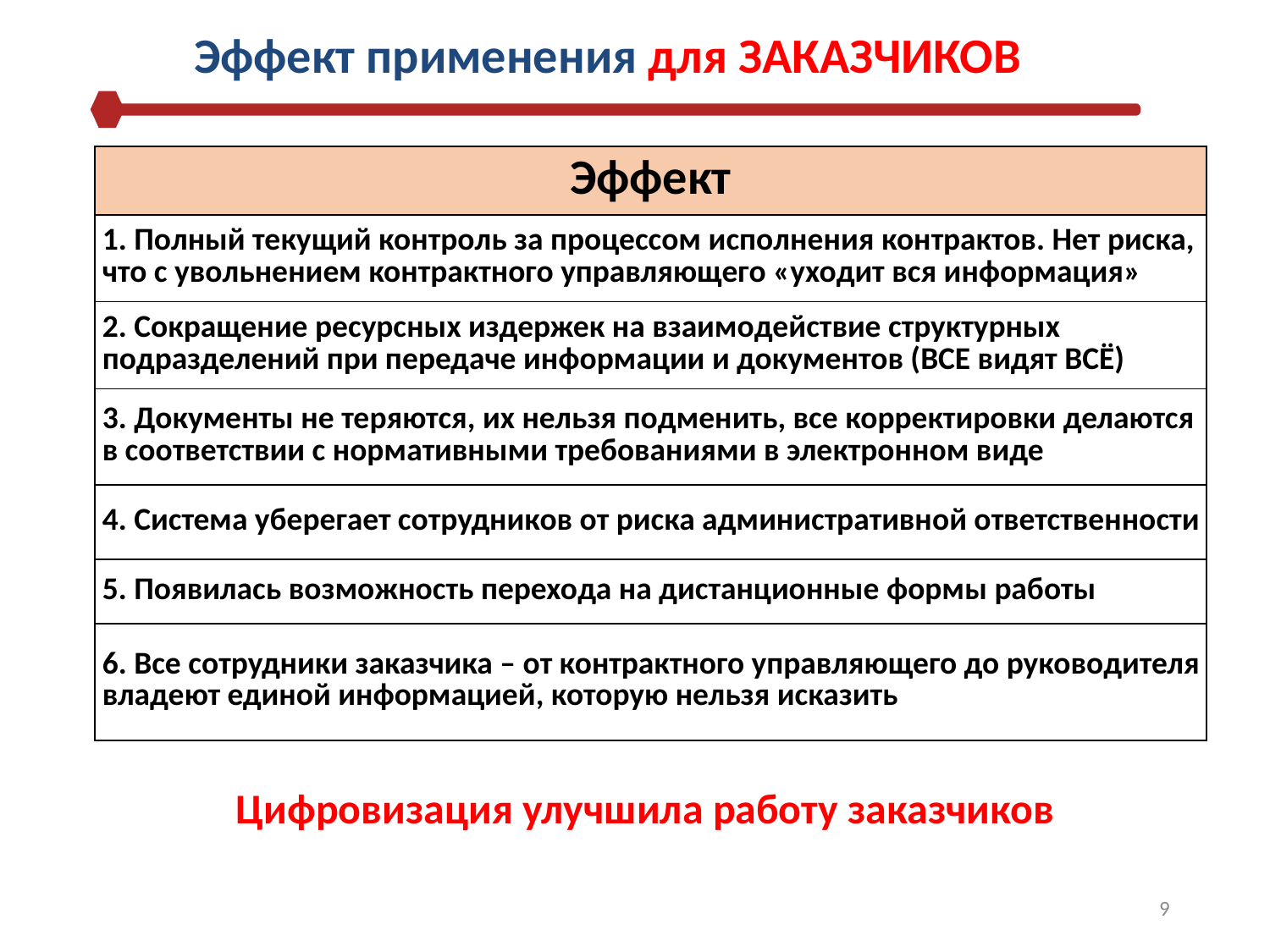

Эффект применения для ЗАКАЗЧИКОВ

| Эффект |
| --- |
| 1. Полный текущий контроль за процессом исполнения контрактов. Нет риска, что с увольнением контрактного управляющего «уходит вся информация» |
| 2. Сокращение ресурсных издержек на взаимодействие структурных подразделений при передаче информации и документов (ВСЕ видят ВСЁ) |
| 3. Документы не теряются, их нельзя подменить, все корректировки делаются в соответствии с нормативными требованиями в электронном виде |
| 4. Система уберегает сотрудников от риска административной ответственности |
| 5. Появилась возможность перехода на дистанционные формы работы |
| 6. Все сотрудники заказчика – от контрактного управляющего до руководителя владеют единой информацией, которую нельзя исказить |
.
# Цифровизация улучшила работу заказчиков
9